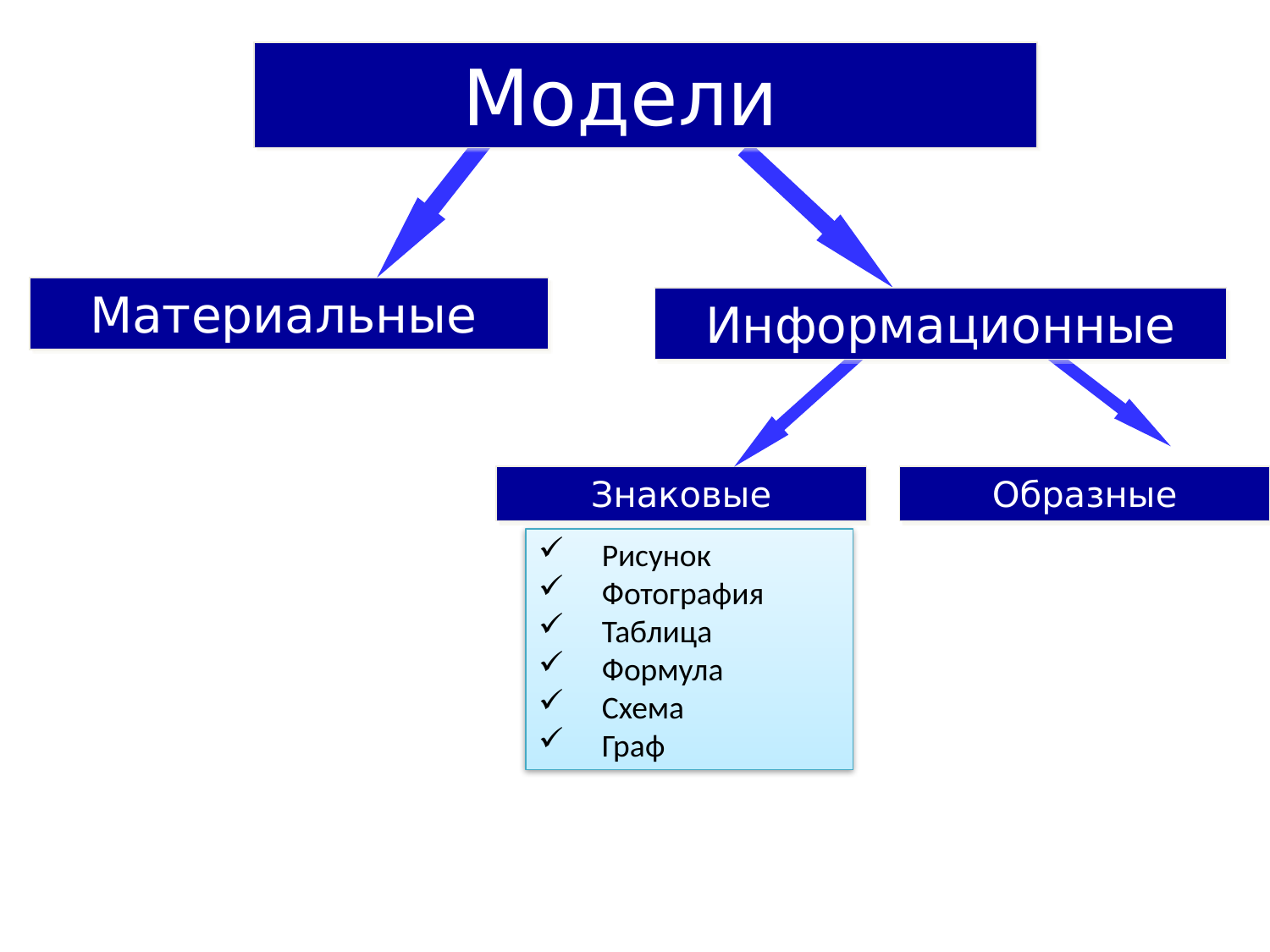

Модели

Материальные
Информационные

Знаковые
Образные
Рисунок
Фотография
Таблица
Формула
Схема
Граф